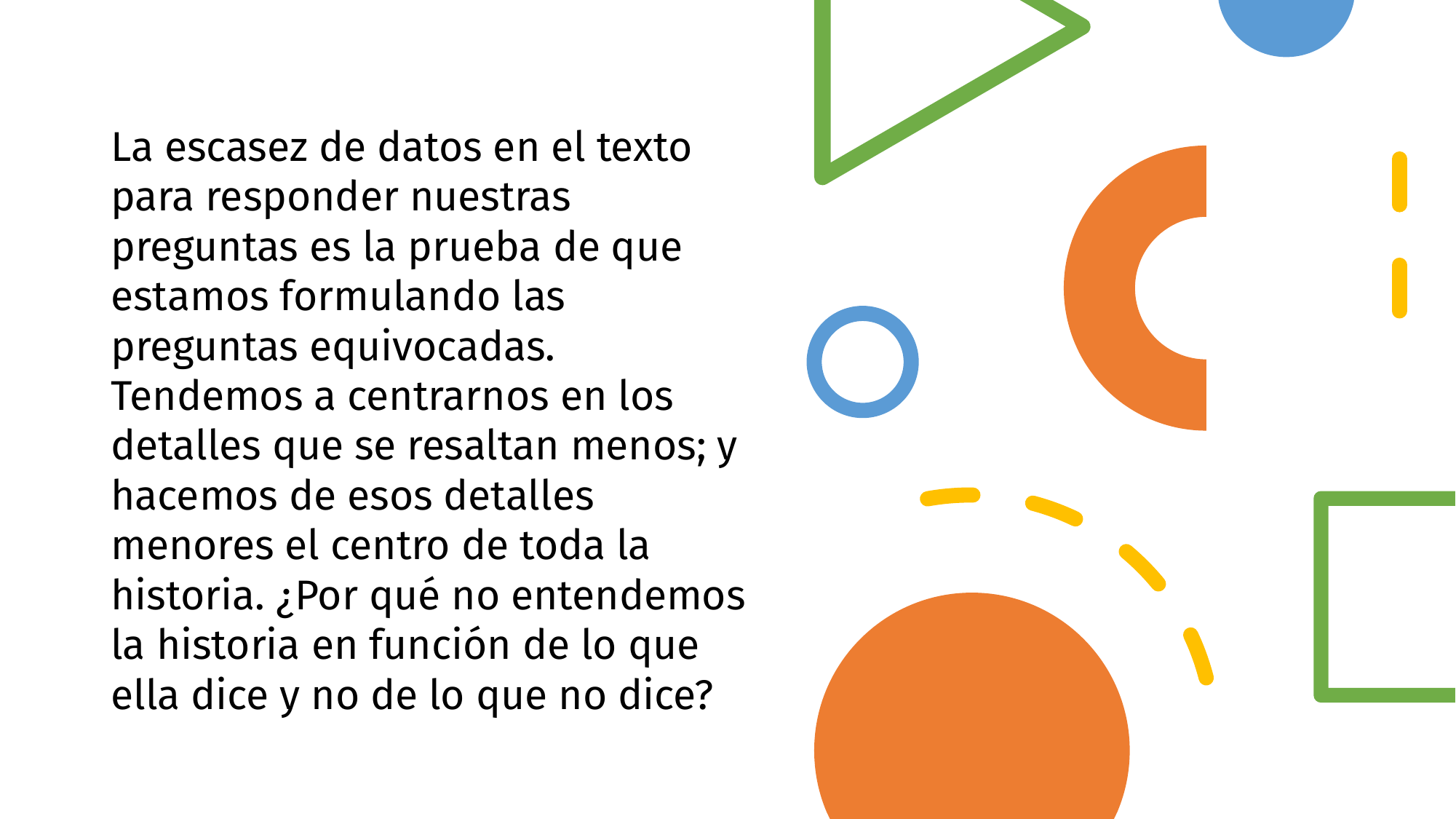

La escasez de datos en el texto para responder nuestras preguntas es la prueba de que estamos formulando las preguntas equivocadas. Tendemos a centrarnos en los detalles que se resaltan menos; y hacemos de esos detalles menores el centro de toda la historia. ¿Por qué no entendemos la historia en función de lo que ella dice y no de lo que no dice?